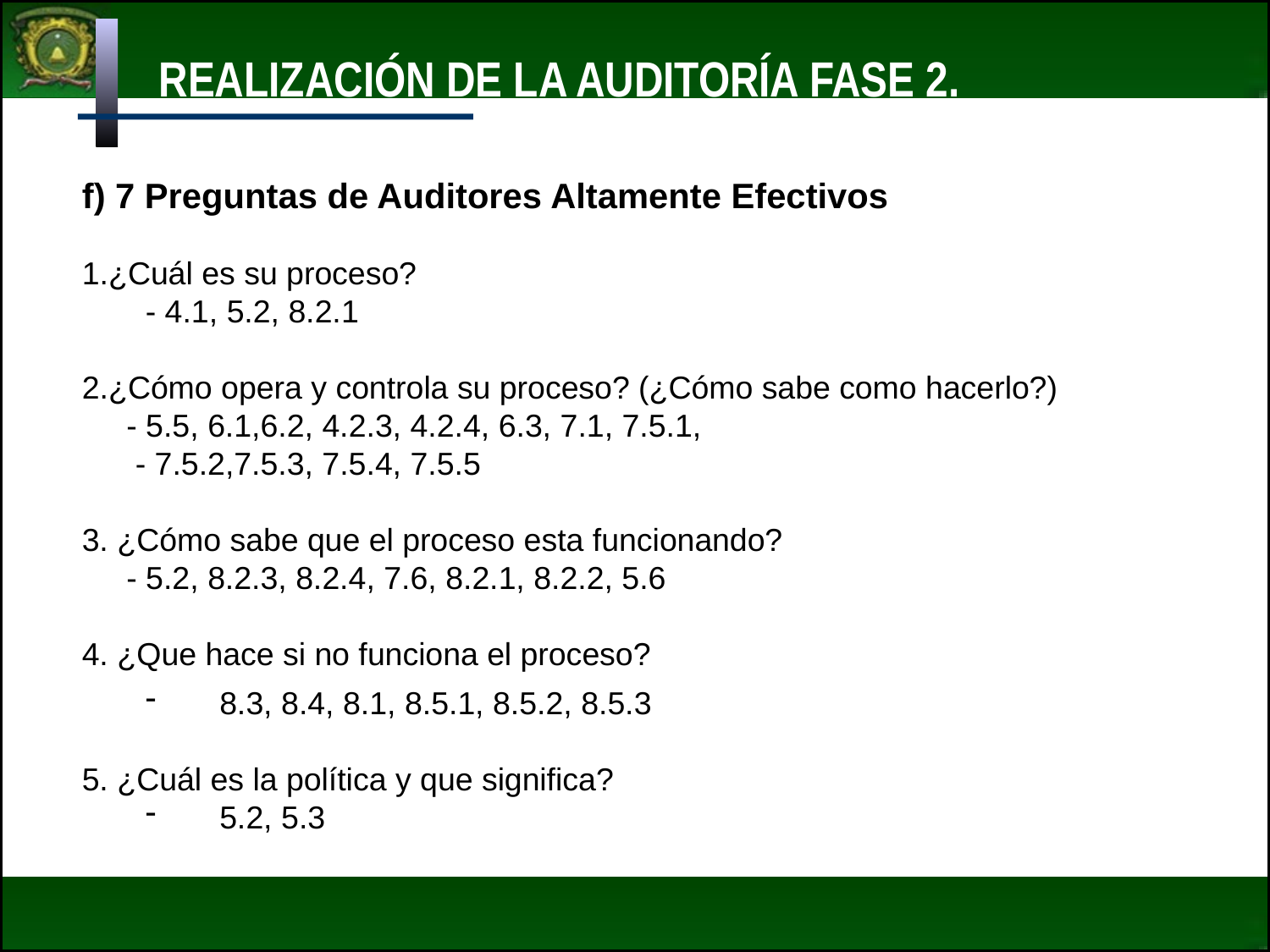

REALIZACIÓN DE LA AUDITORÍA FASE 2.

f) 7 Preguntas de Auditores Altamente Efectivos

¿Cuál es su proceso?
- 4.1, 5.2, 8.2.1

¿Cómo opera y controla su proceso? (¿Cómo sabe como hacerlo?)
     - 5.5, 6.1,6.2, 4.2.3, 4.2.4, 6.3, 7.1, 7.5.1,
      - 7.5.2,7.5.3, 7.5.4, 7.5.5

3. ¿Cómo sabe que el proceso esta funcionando?
     - 5.2, 8.2.3, 8.2.4, 7.6, 8.2.1, 8.2.2, 5.6

4. ¿Que hace si no funciona el proceso?
8.3, 8.4, 8.1, 8.5.1, 8.5.2, 8.5.3

5. ¿Cuál es la política y que significa?
5.2, 5.3